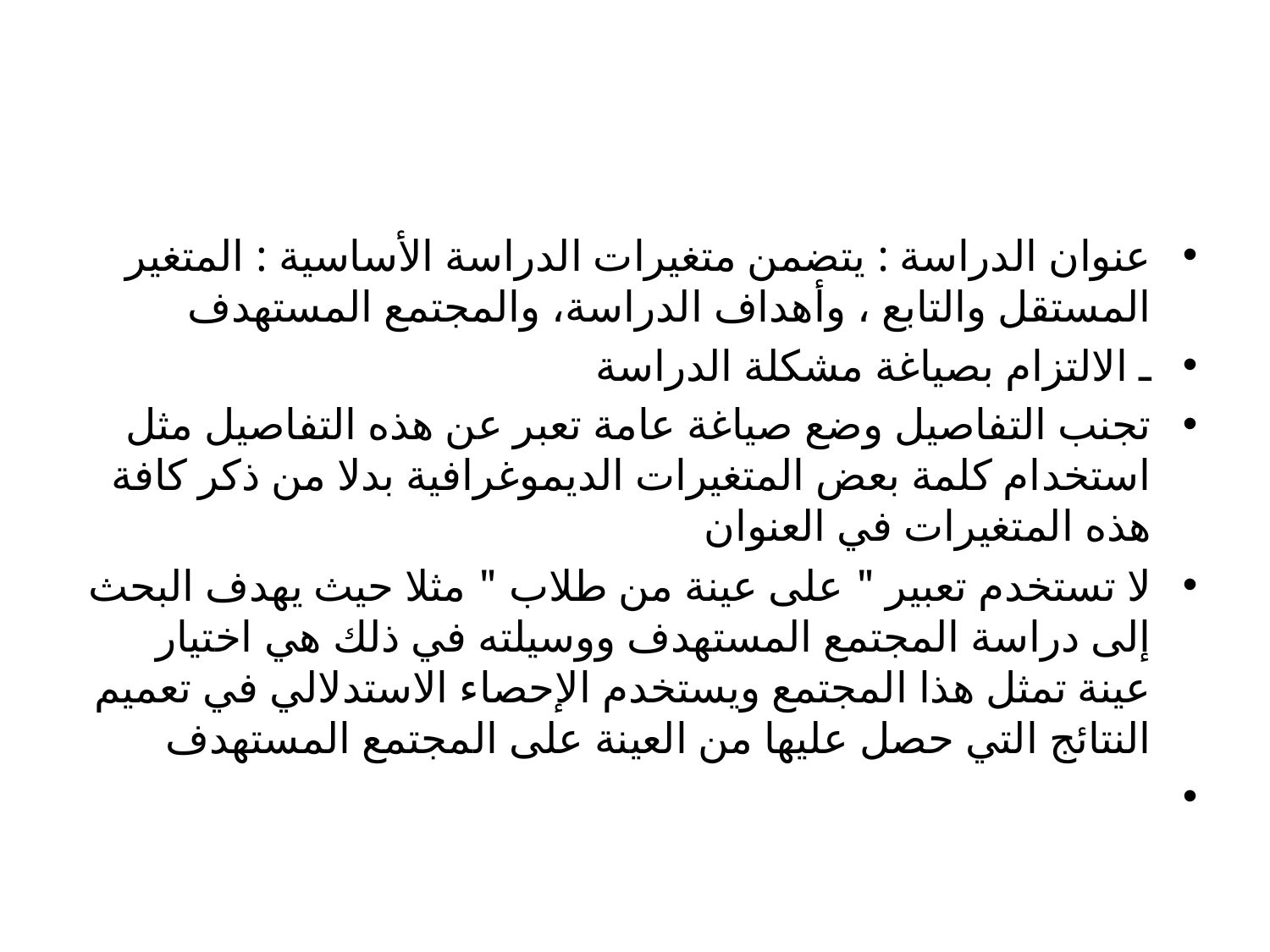

#
عنوان الدراسة : يتضمن متغيرات الدراسة الأساسية : المتغير المستقل والتابع ، وأهداف الدراسة، والمجتمع المستهدف
ـ الالتزام بصياغة مشكلة الدراسة
تجنب التفاصيل وضع صياغة عامة تعبر عن هذه التفاصيل مثل استخدام كلمة بعض المتغيرات الديموغرافية بدلا من ذكر كافة هذه المتغيرات في العنوان
لا تستخدم تعبير " على عينة من طلاب " مثلا حيث يهدف البحث إلى دراسة المجتمع المستهدف ووسيلته في ذلك هي اختيار عينة تمثل هذا المجتمع ويستخدم الإحصاء الاستدلالي في تعميم النتائج التي حصل عليها من العينة على المجتمع المستهدف